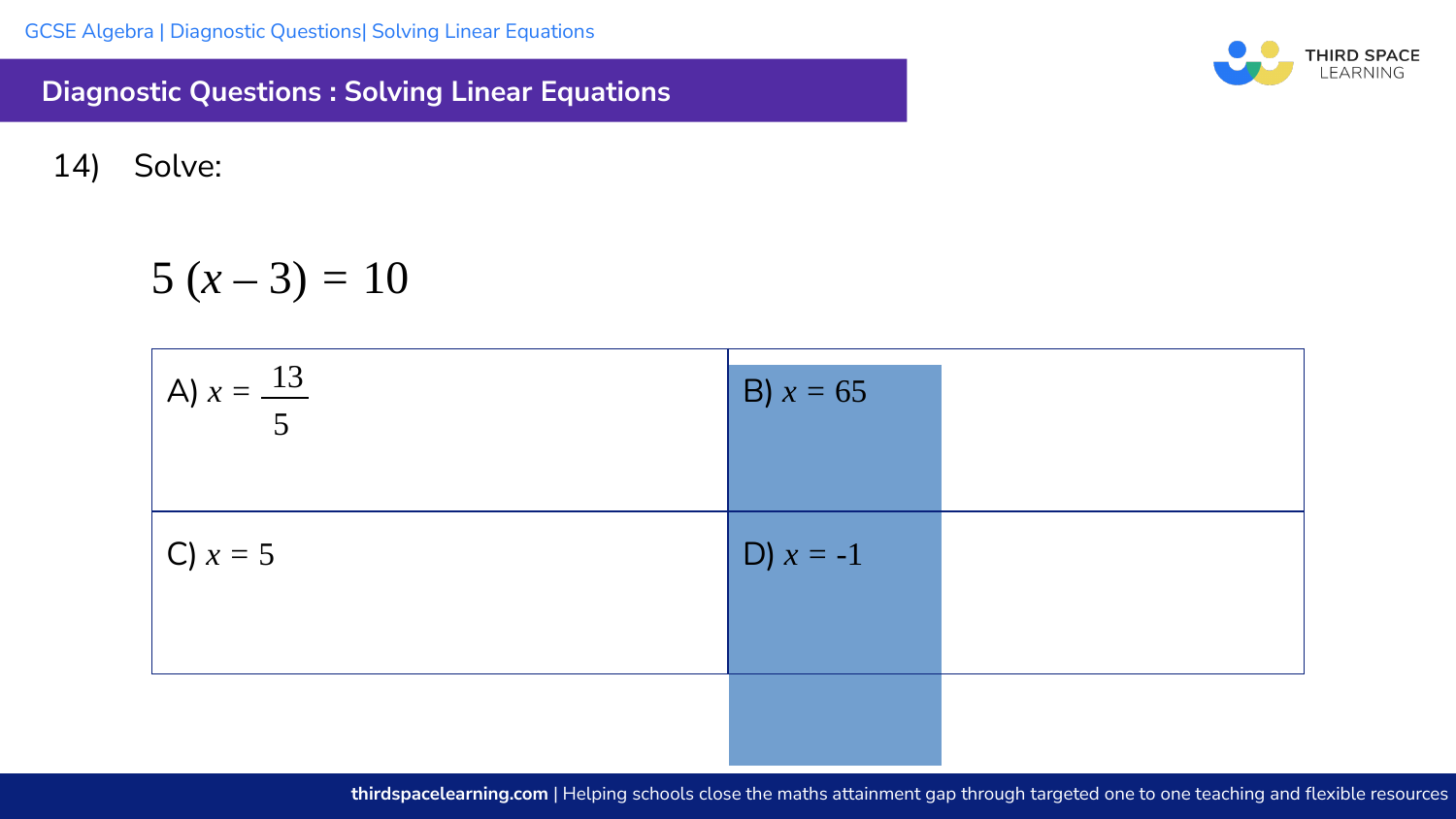

Diagnostic Questions : Solving Linear Equations
| 14) Solve: 5 (x – 3) = 10 |  |  |  |  |
| --- | --- | --- | --- | --- |
|  |  |  |  |  |
| A) x = | B) x = 65 |
| --- | --- |
| C) x = 5 | D) x = -1 |
13
5